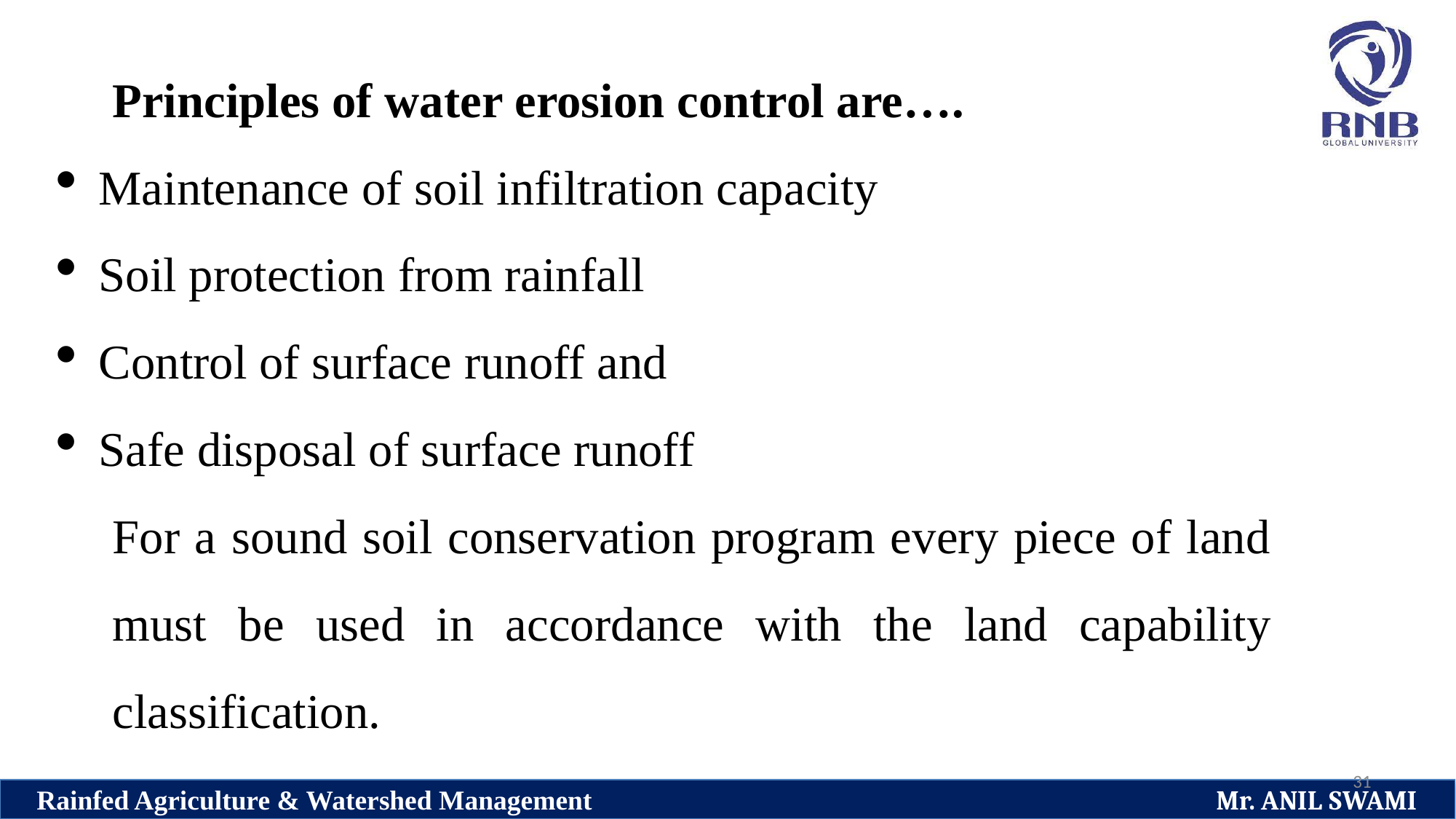

Principles of water erosion control are….
Maintenance of soil infiltration capacity
Soil protection from rainfall
Control of surface runoff and
Safe disposal of surface runoff
For a sound soil conservation program every piece of land must be used in accordance with the land capability classification.

31